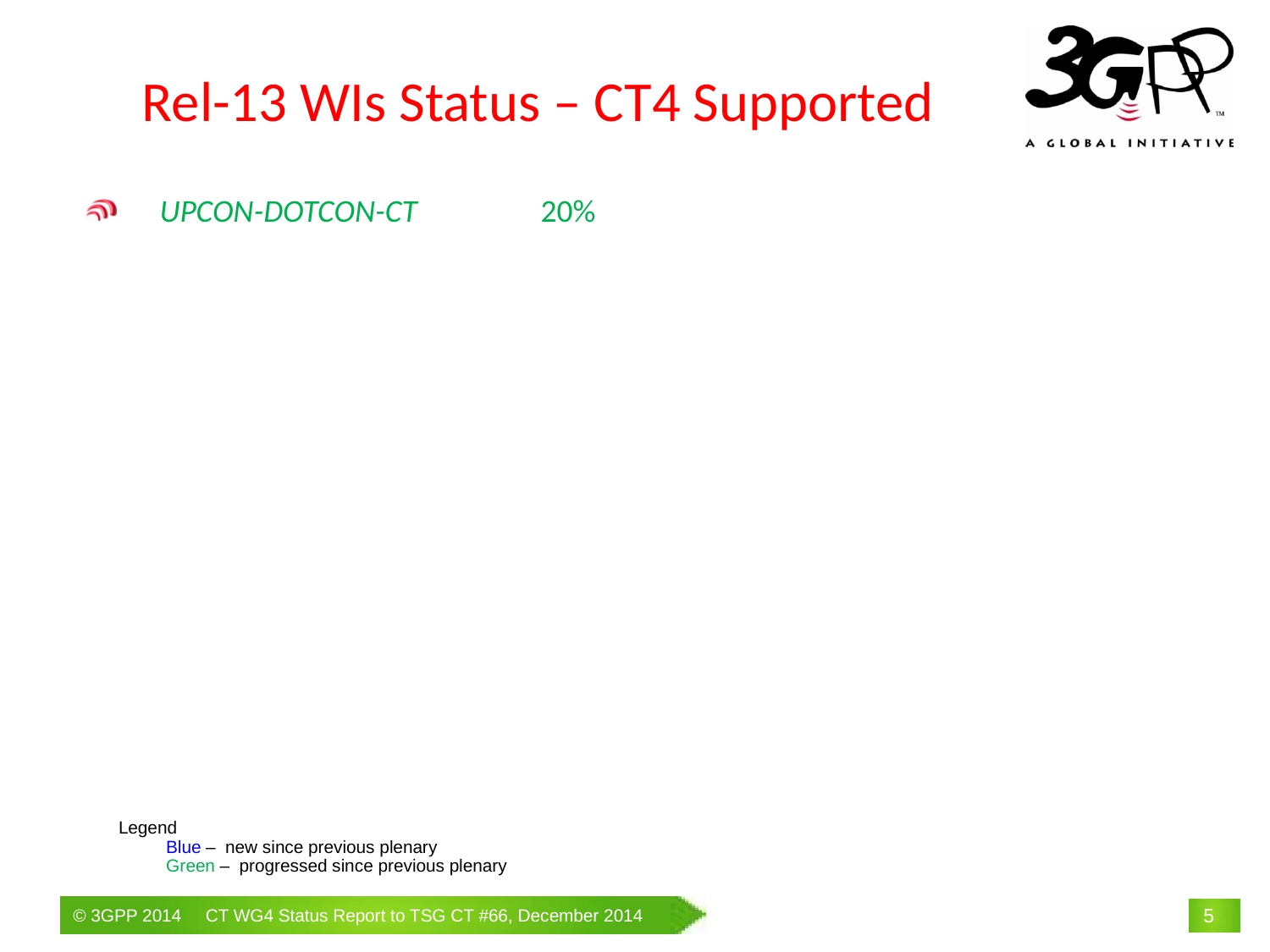

Rel-13 WIs Status – CT4 Supported

UPCON-DOTCON-CT	20%
Legend
Blue –  new since previous plenary
	Green –  progressed since previous plenary